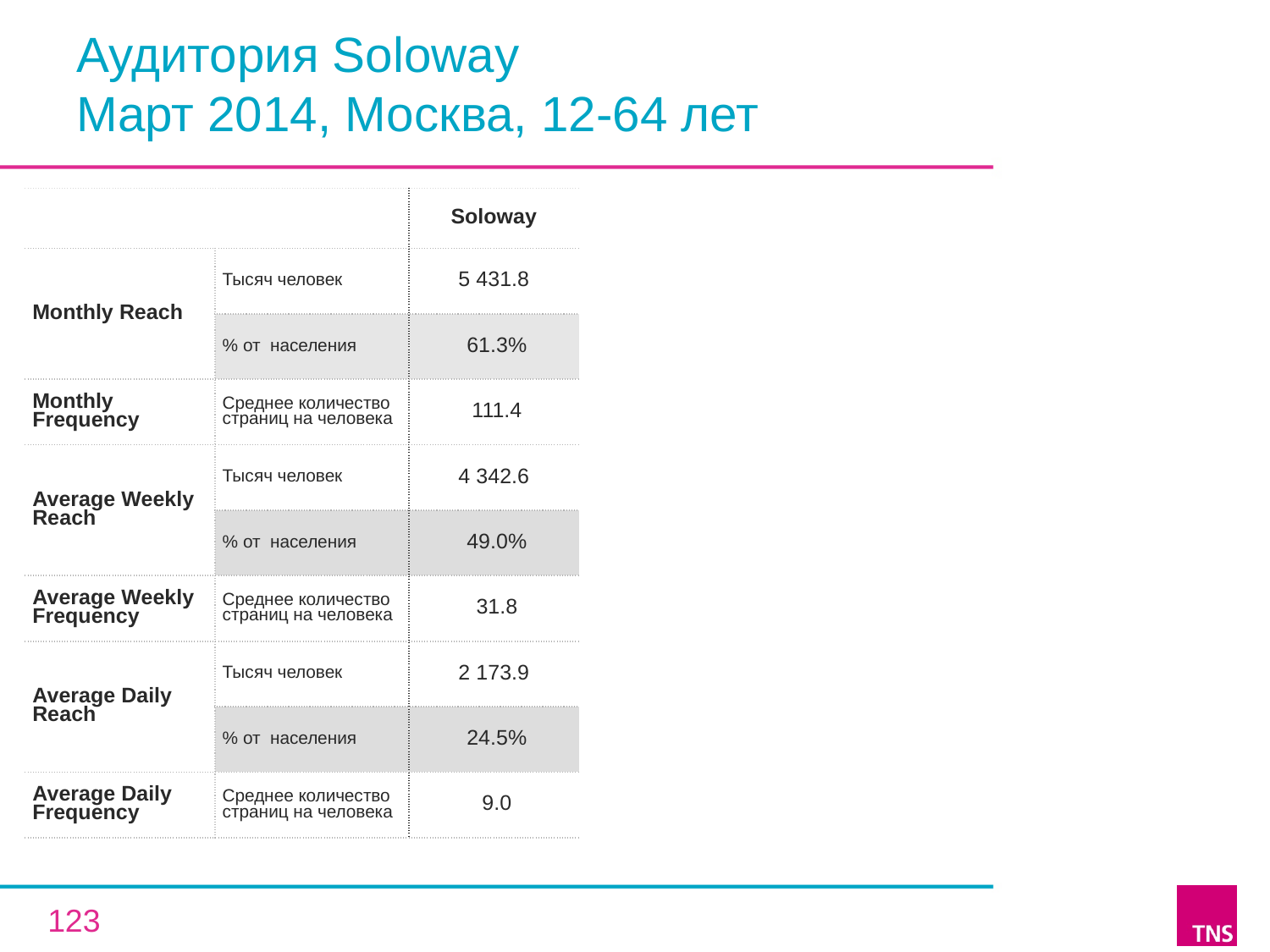

# Аудитория Soloway Март 2014, Москва, 12-64 лет
|  |  | Soloway |
| --- | --- | --- |
| Monthly Reach | Тысяч человек | 5 431.8 |
|  | % от населения | 61.3% |
| Monthly Frequency | Среднее количество страниц на человека | 111.4 |
| Average Weekly Reach | Тысяч человек | 4 342.6 |
|  | % от населения | 49.0% |
| Average Weekly Frequency | Среднее количество страниц на человека | 31.8 |
| Average Daily Reach | Тысяч человек | 2 173.9 |
|  | % от населения | 24.5% |
| Average Daily Frequency | Среднее количество страниц на человека | 9.0 |

123